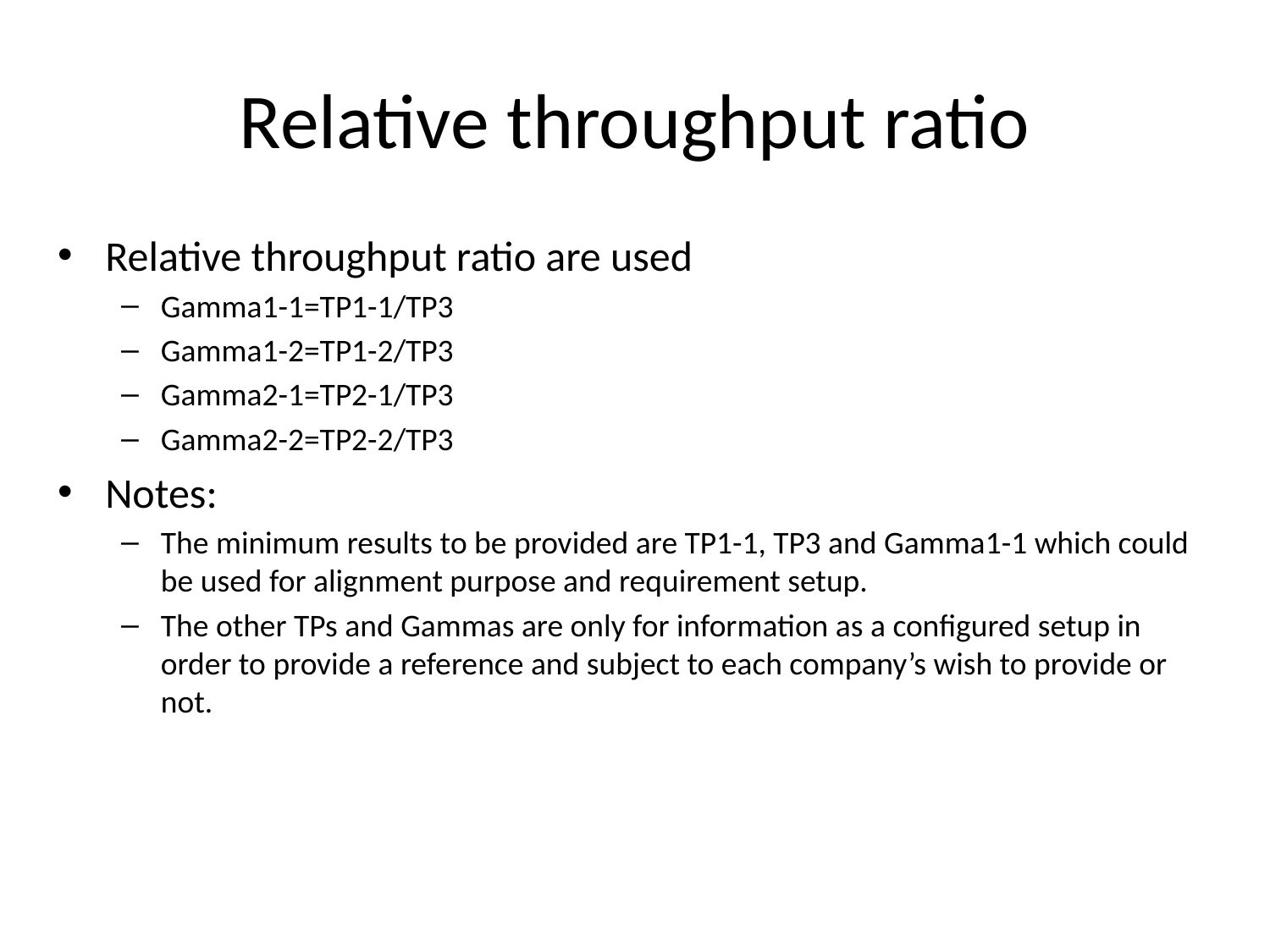

# Relative throughput ratio
Relative throughput ratio are used
Gamma1-1=TP1-1/TP3
Gamma1-2=TP1-2/TP3
Gamma2-1=TP2-1/TP3
Gamma2-2=TP2-2/TP3
Notes:
The minimum results to be provided are TP1-1, TP3 and Gamma1-1 which could be used for alignment purpose and requirement setup.
The other TPs and Gammas are only for information as a configured setup in order to provide a reference and subject to each company’s wish to provide or not.